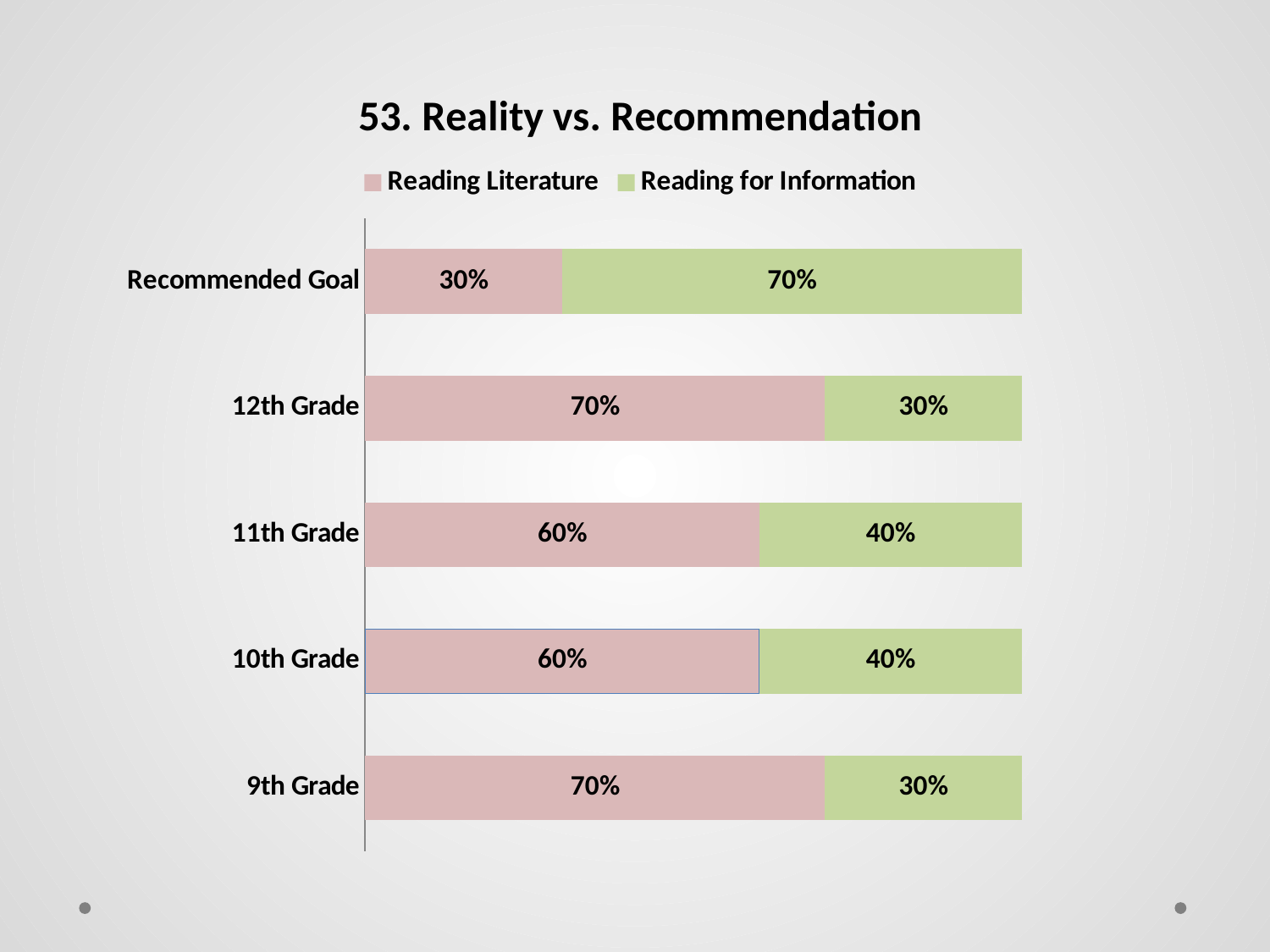

### Chart: 53. Reality vs. Recommendation

| Category | Reading Literature | Reading for Information |
|---|---|---|
| 9th Grade | 0.7000000000000006 | 0.3000000000000003 |
| 10th Grade | 0.6000000000000006 | 0.4 |
| 11th Grade | 0.6000000000000006 | 0.4 |
| 12th Grade | 0.7000000000000006 | 0.3000000000000003 |
| Recommended Goal | 0.3000000000000003 | 0.7000000000000006 |